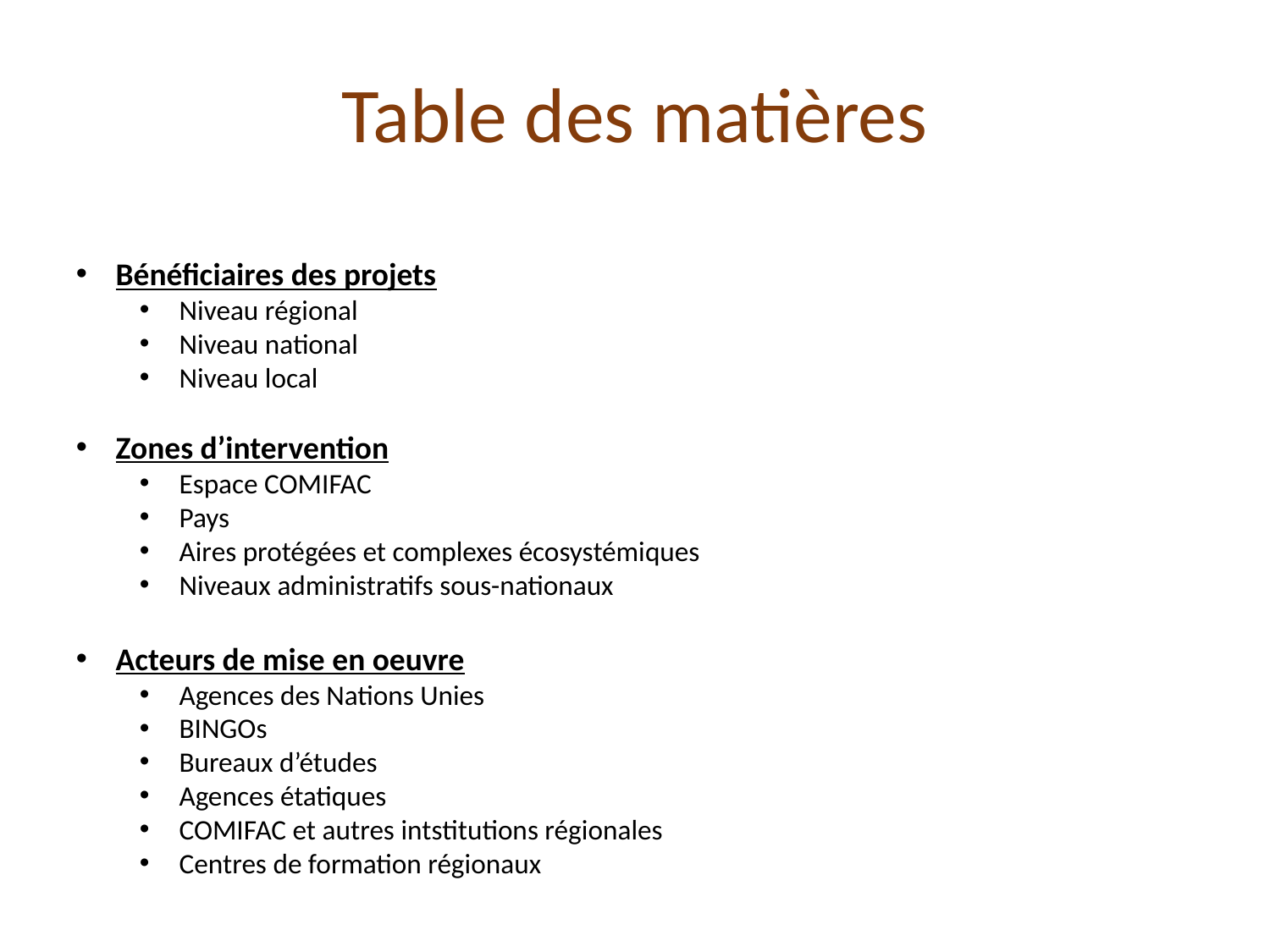

# Table des matières
Bénéficiaires des projets
Niveau régional
Niveau national
Niveau local

Zones d’intervention
Espace COMIFAC
Pays
Aires protégées et complexes écosystémiques
Niveaux administratifs sous-nationaux

Acteurs de mise en oeuvre
Agences des Nations Unies
BINGOs
Bureaux d’études
Agences étatiques
COMIFAC et autres intstitutions régionales
Centres de formation régionaux